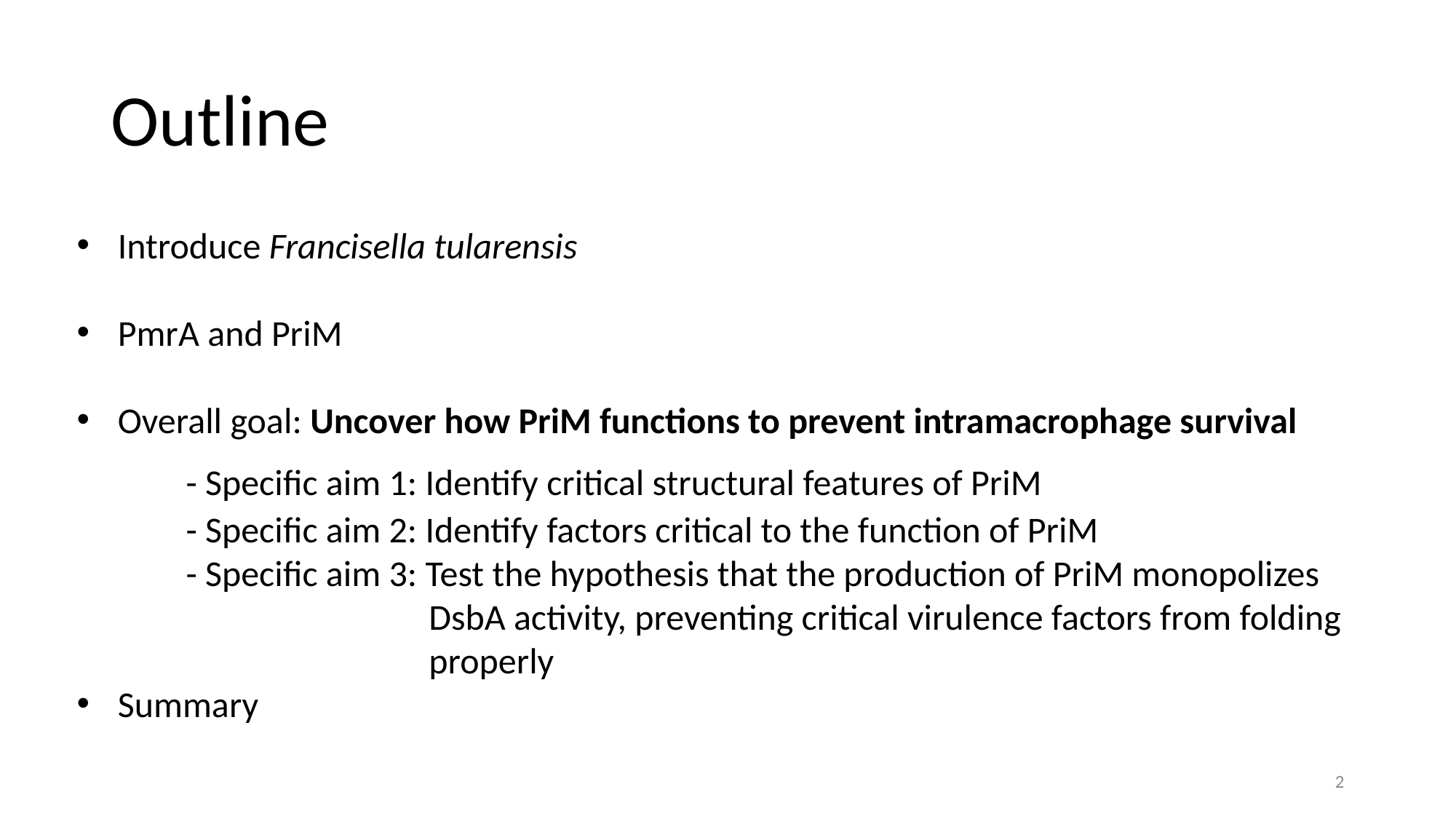

# Outline
Introduce Francisella tularensis

PmrA and PriM

Overall goal: Uncover how PriM functions to prevent intramacrophage survival
	- Specific aim 1: Identify critical structural features of PriM
	- Specific aim 2: Identify factors critical to the function of PriM
	- Specific aim 3: Test the hypothesis that the production of PriM monopolizes 			   DsbA activity, preventing critical virulence factors from folding 			   properly
Summary
2